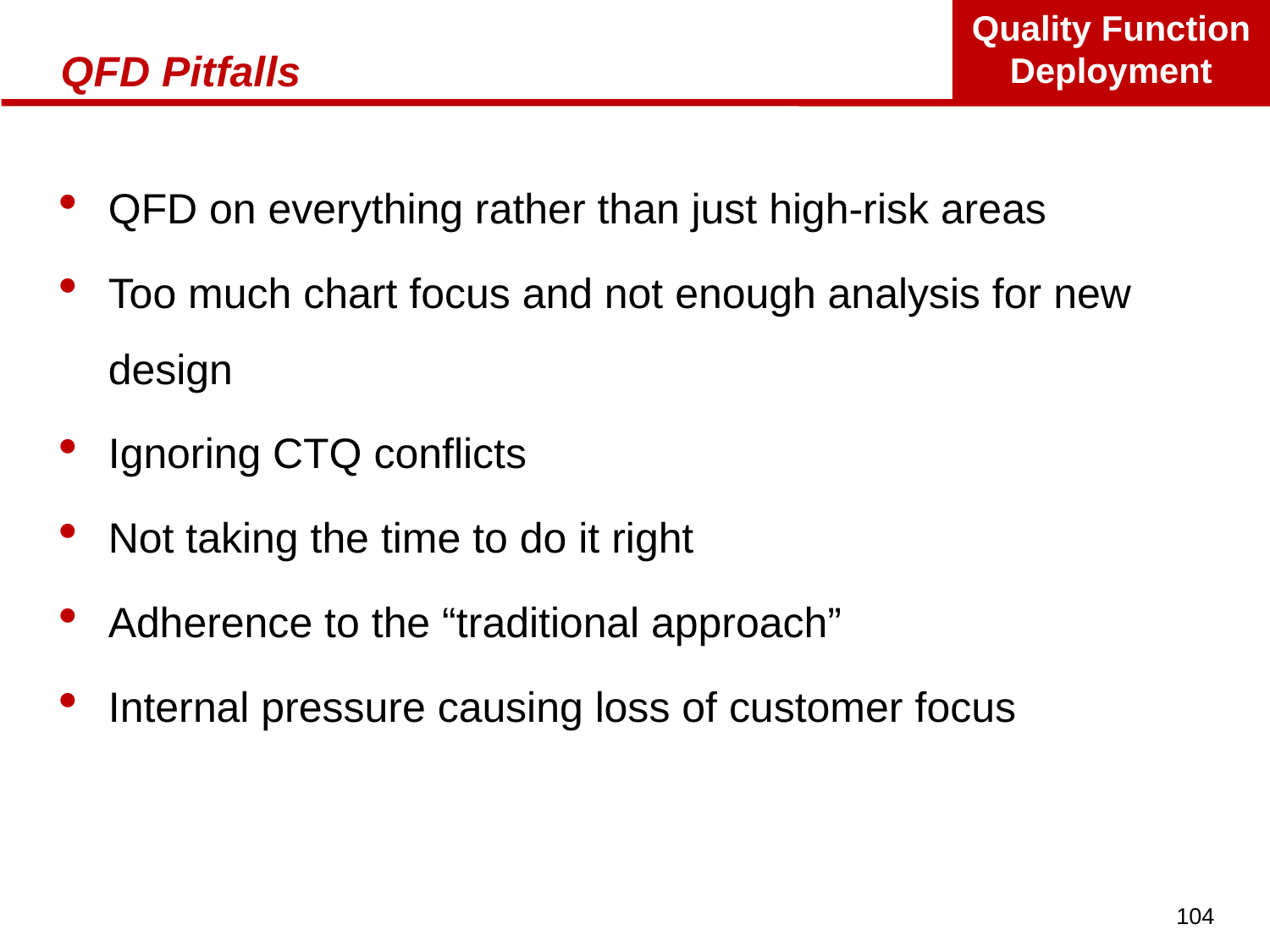

# QFD Pitfalls
QFD on everything rather than just high-risk areas
Too much chart focus and not enough analysis for new design
Ignoring CTQ conflicts
Not taking the time to do it right
Adherence to the “traditional approach”
Internal pressure causing loss of customer focus